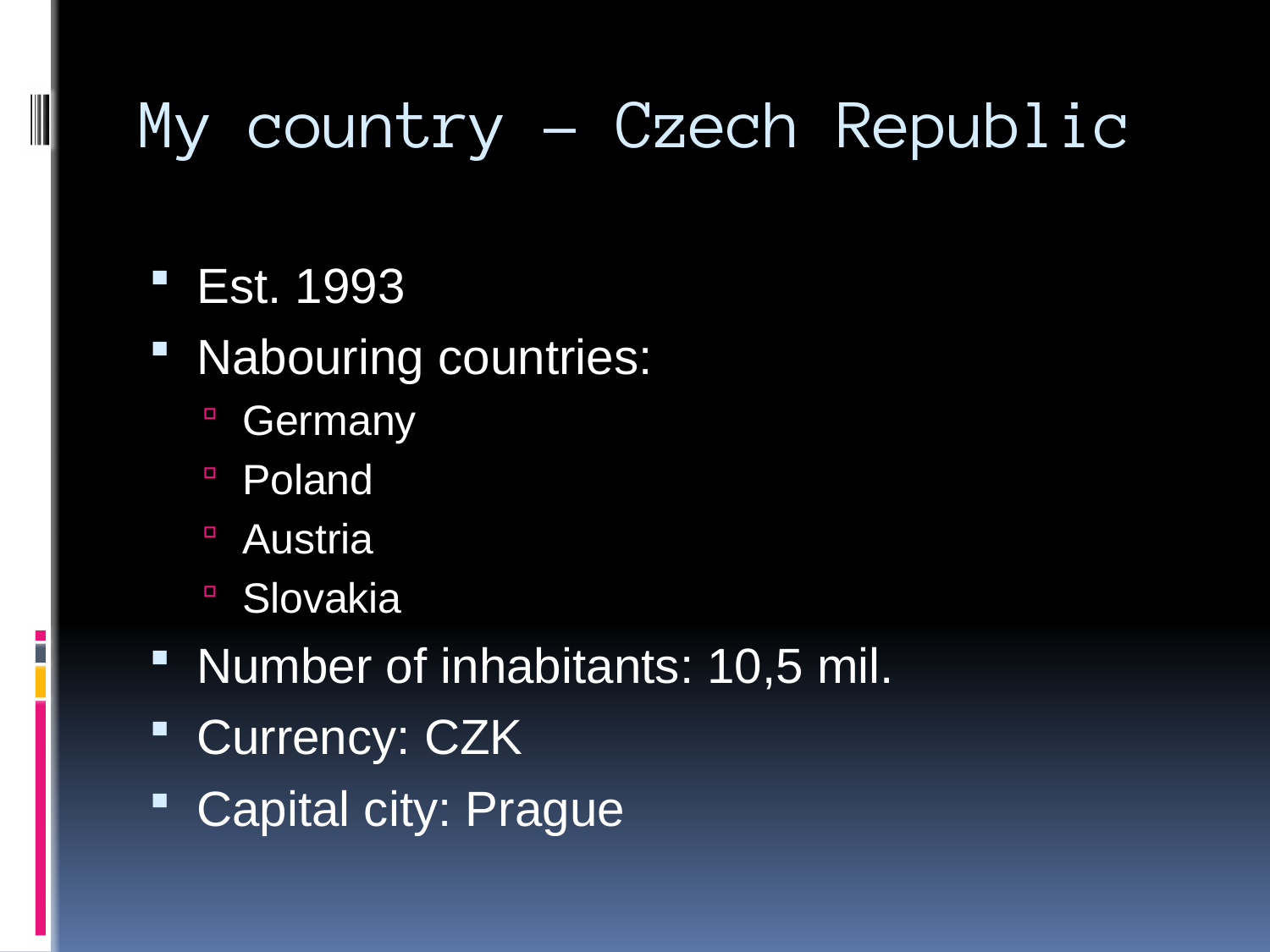

# My country - Czech Republic
Est. 1993
Nabouring countries:
Germany
Poland
Austria
Slovakia
Number of inhabitants: 10,5 mil.
Currency: CZK
Capital city: Prague